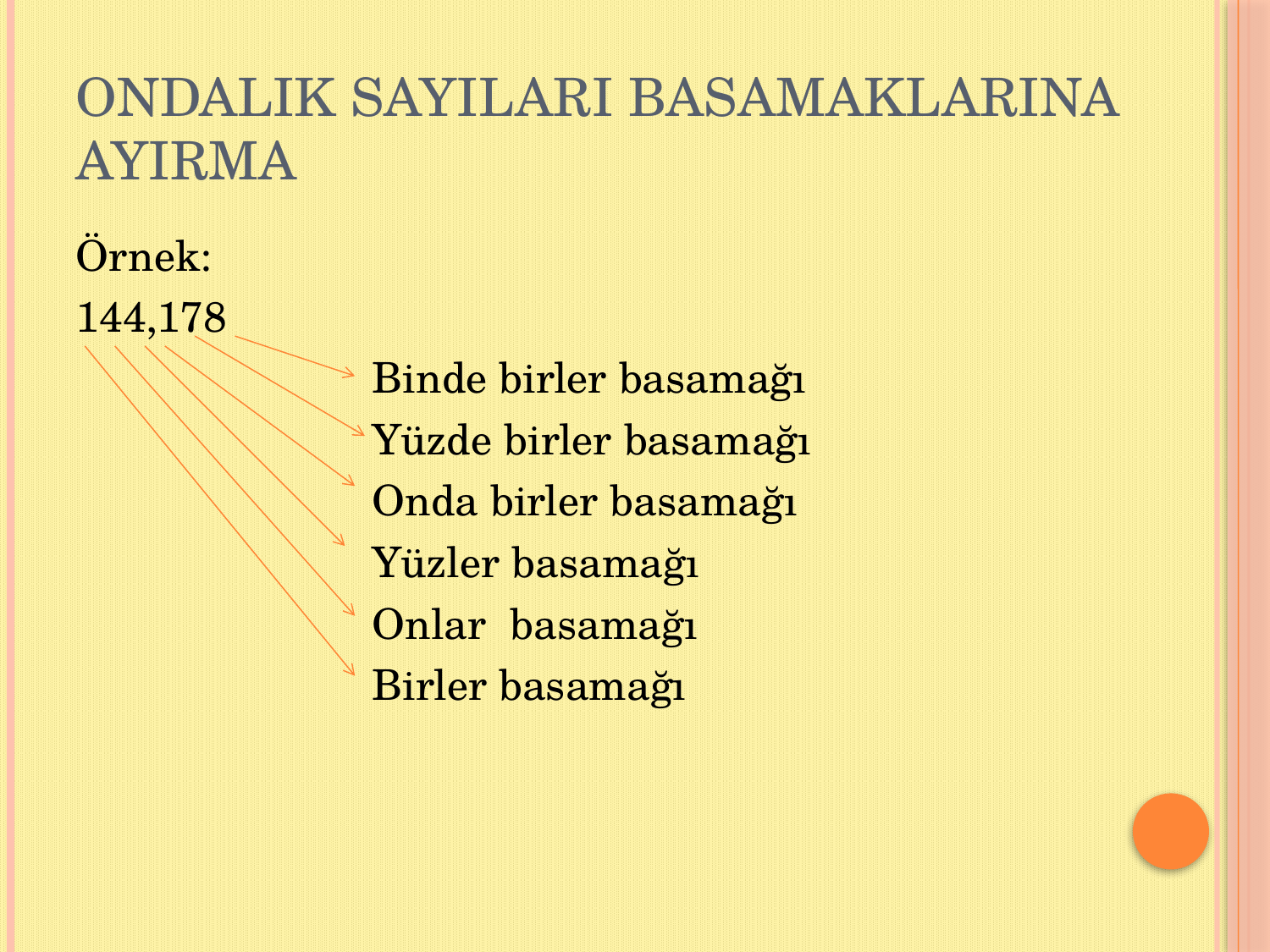

# Ondalık Sayıları Basamaklarına Ayırma
Örnek:
144,178
                         Binde birler basamağı
                         Yüzde birler basamağı
                         Onda birler basamağı
                         Yüzler basamağı
                         Onlar  basamağı
                         Birler basamağı